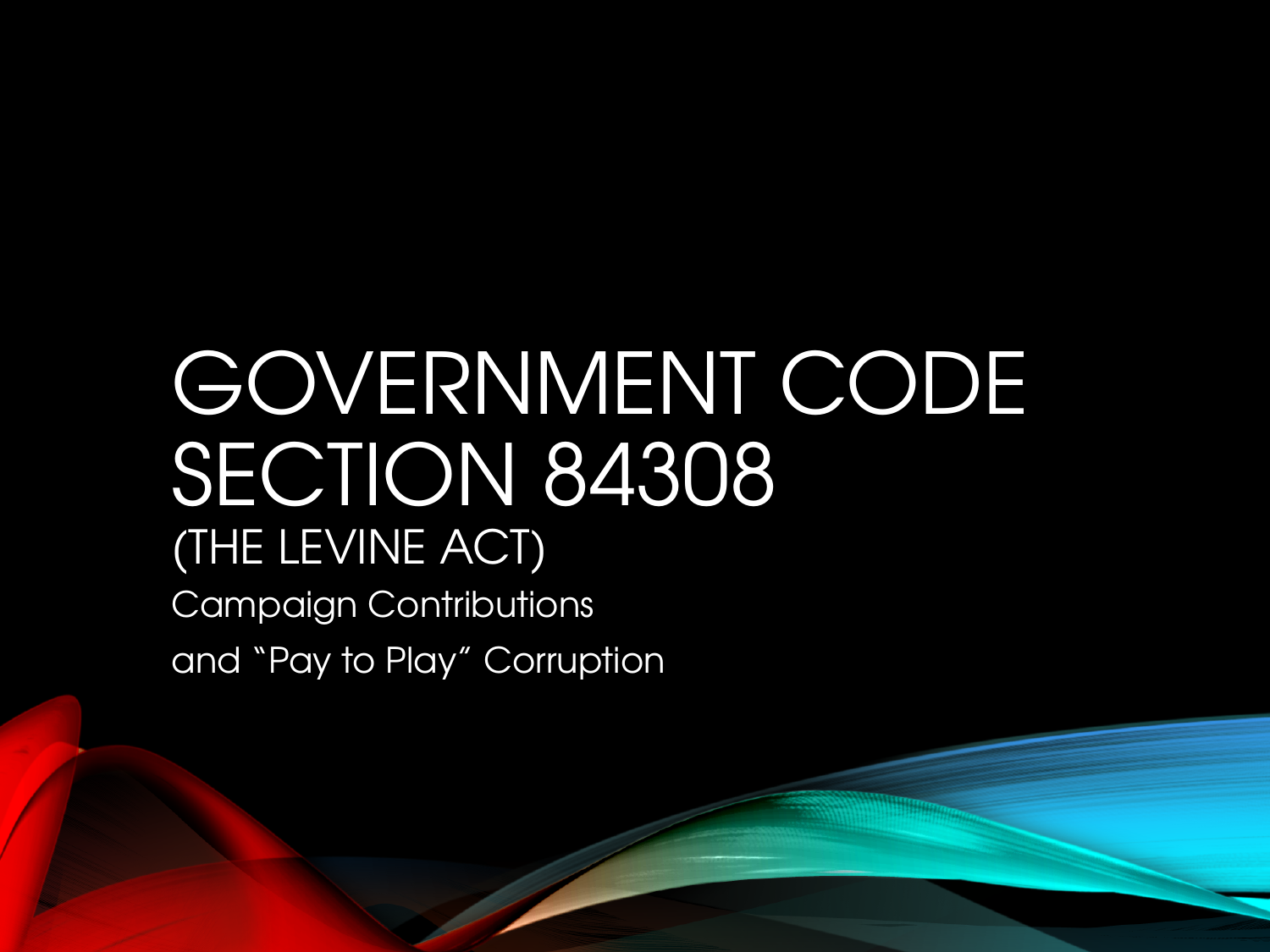

# Government Code Section 84308 (The Levine Act)
Campaign Contributions
and “Pay to Play” Corruption